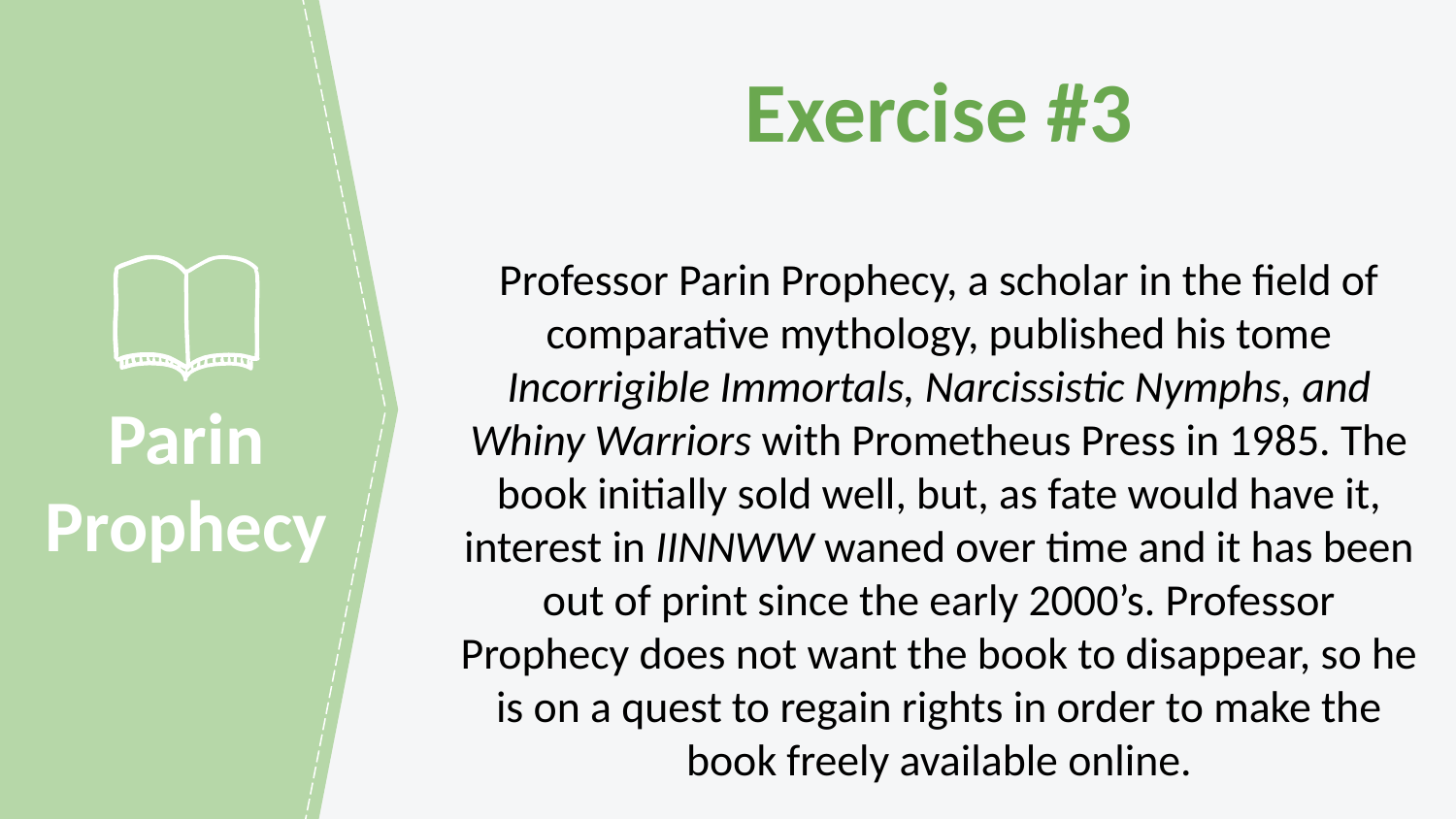

Exercise #3
Professor Parin Prophecy, a scholar in the field of comparative mythology, published his tome Incorrigible Immortals, Narcissistic Nymphs, and Whiny Warriors with Prometheus Press in 1985. The book initially sold well, but, as fate would have it, interest in IINNWW waned over time and it has been out of print since the early 2000’s. Professor Prophecy does not want the book to disappear, so he is on a quest to regain rights in order to make the book freely available online.

Parin Prophecy